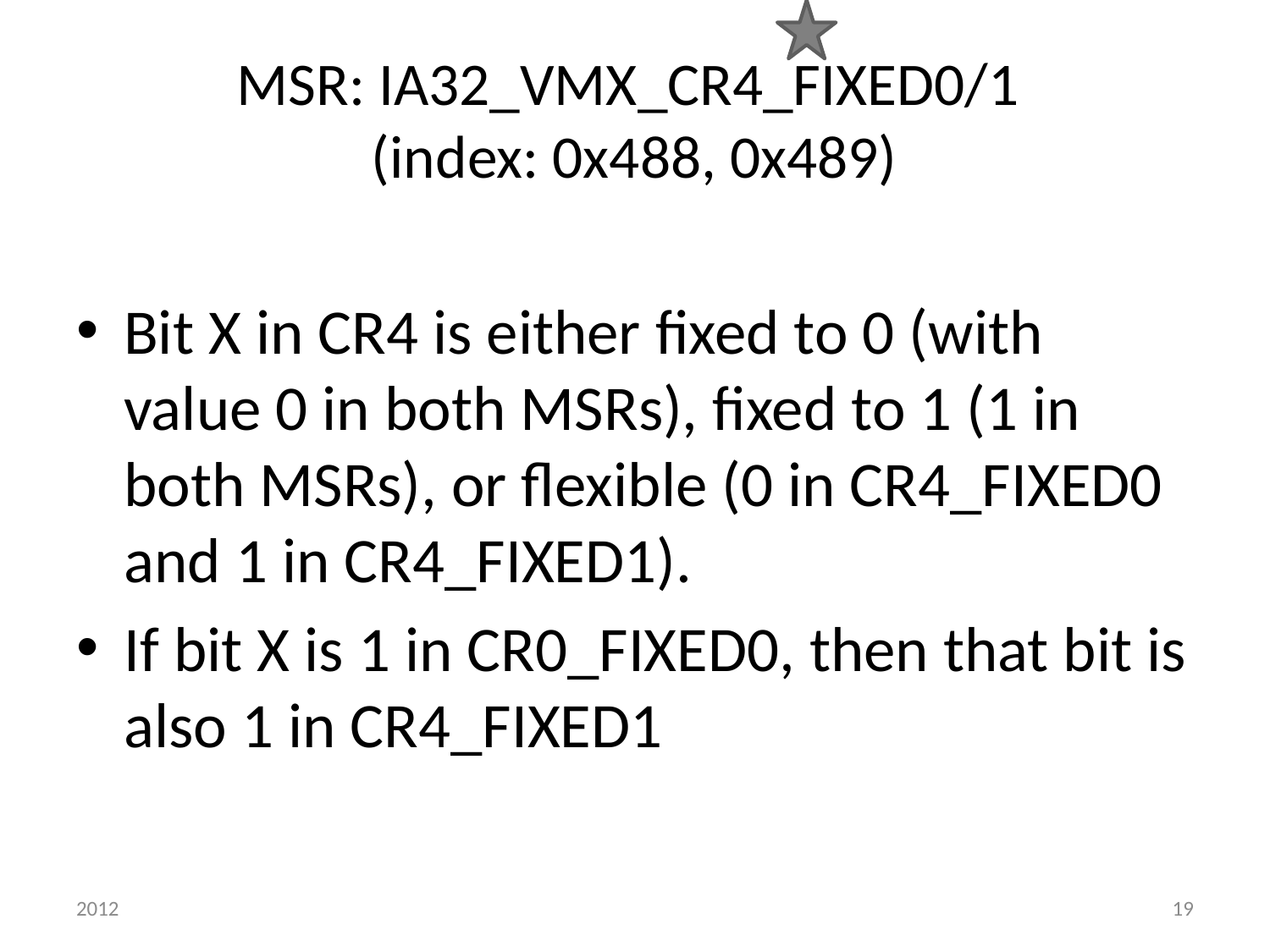

# MSR: IA32_VMX_CR4_FIXED0/1 (index: 0x488, 0x489)
Bit X in CR4 is either fixed to 0 (with value 0 in both MSRs), fixed to 1 (1 in both MSRs), or flexible (0 in CR4_FIXED0 and 1 in CR4_FIXED1).
If bit X is 1 in CR0_FIXED0, then that bit is also 1 in CR4_FIXED1
2012

19